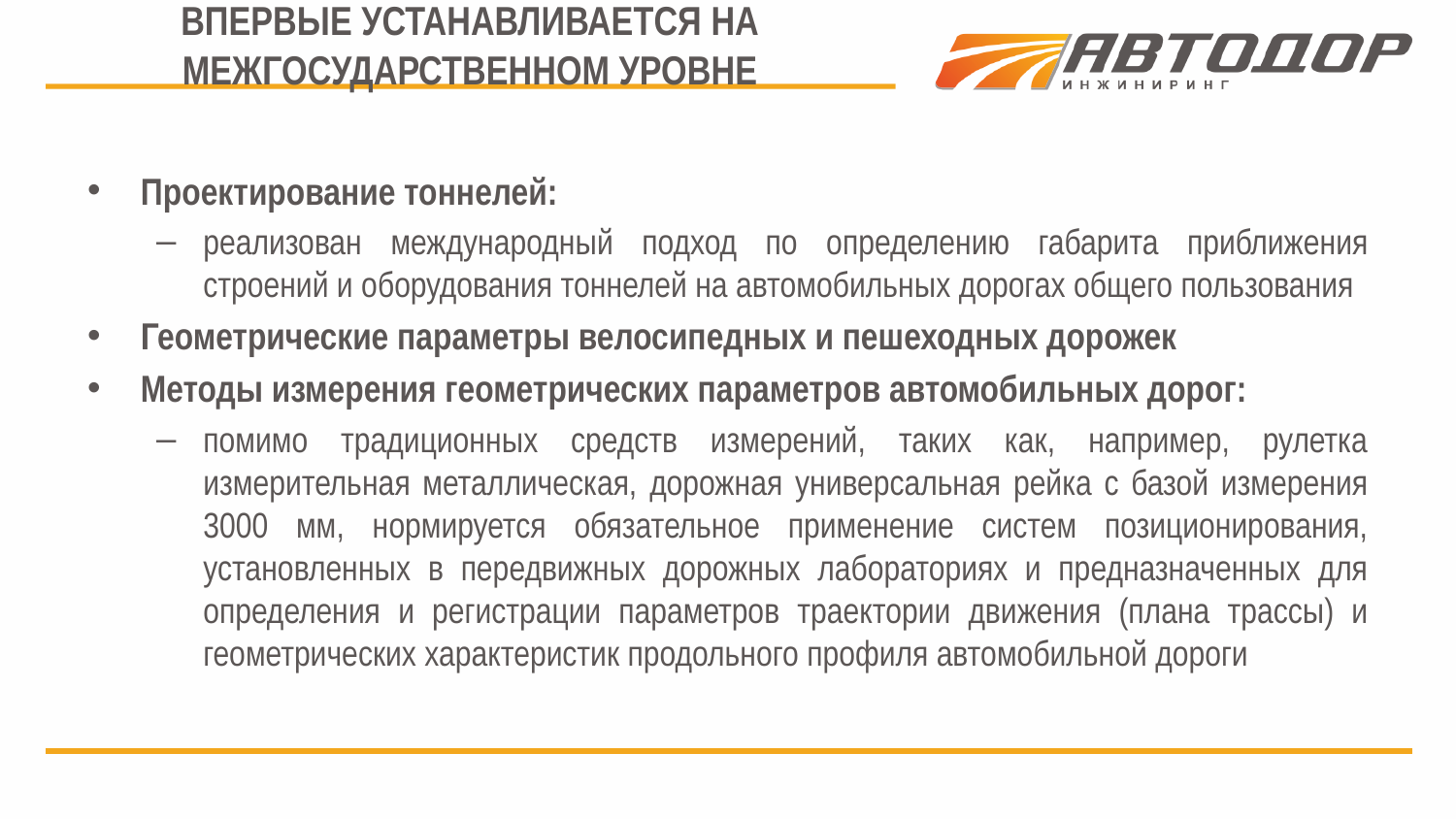

ВПЕРВЫЕ УСТАНАВЛИВАЕТСЯ НА МЕЖГОСУДАРСТВЕННОМ УРОВНЕ
Проектирование тоннелей:
реализован международный подход по определению габарита приближения строений и оборудования тоннелей на автомобильных дорогах общего пользования
Геометрические параметры велосипедных и пешеходных дорожек
Методы измерения геометрических параметров автомобильных дорог:
помимо традиционных средств измерений, таких как, например, рулетка измерительная металлическая, дорожная универсальная рейка с базой измерения 3000 мм, нормируется обязательное применение систем позиционирования, установленных в передвижных дорожных лабораториях и предназначенных для определения и регистрации параметров траектории движения (плана трассы) и геометрических характеристик продольного профиля автомобильной дороги